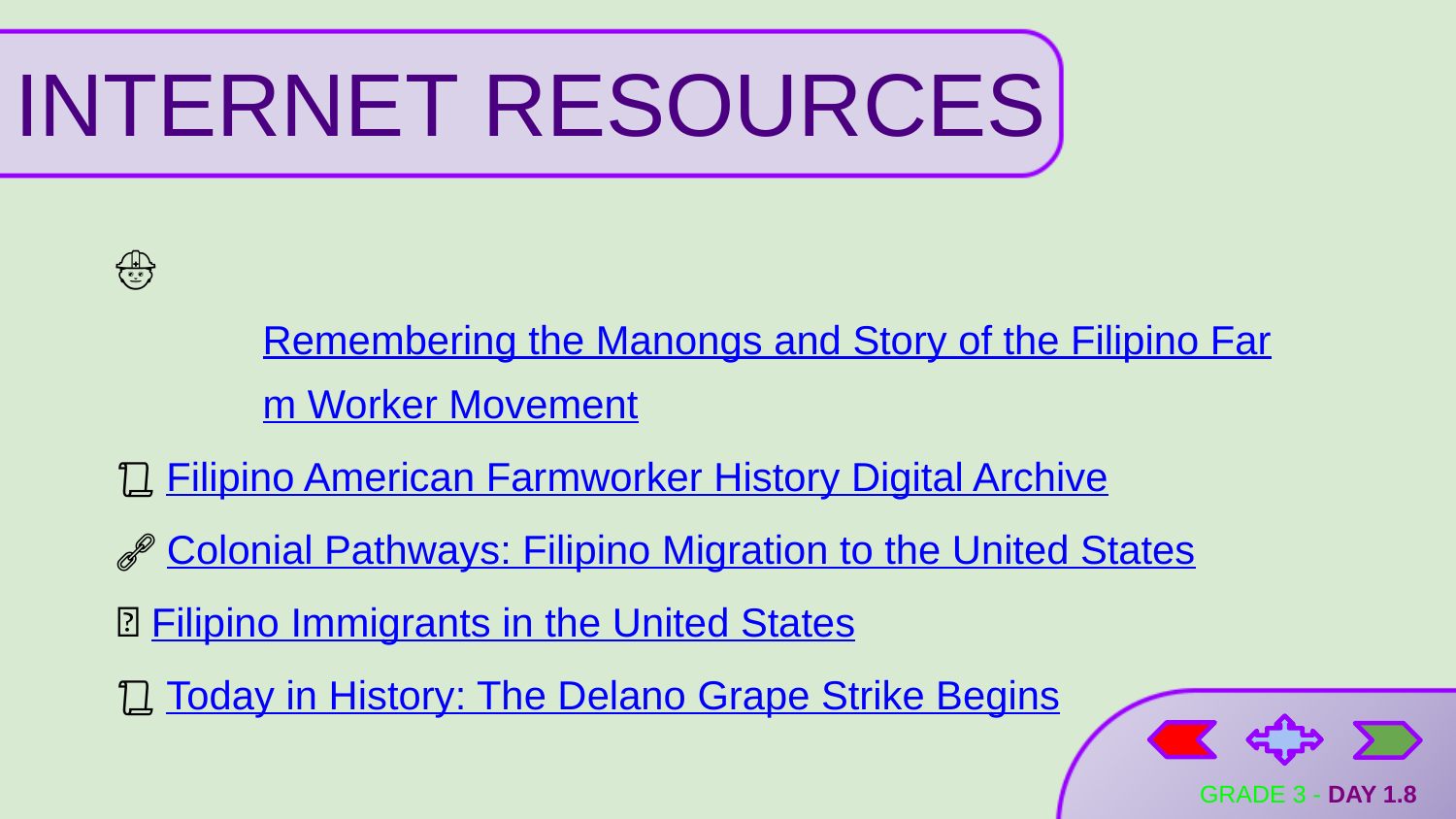

# INTERNET RESOURCES
👷 Remembering the Manongs and Story of the Filipino Farm Worker Movement
📜 Filipino American Farmworker History Digital Archive
🔗 Colonial Pathways: Filipino Migration to the United States
🧳 Filipino Immigrants in the United States
📜 Today in History: The Delano Grape Strike Begins

GRADE 3 - DAY 1.8